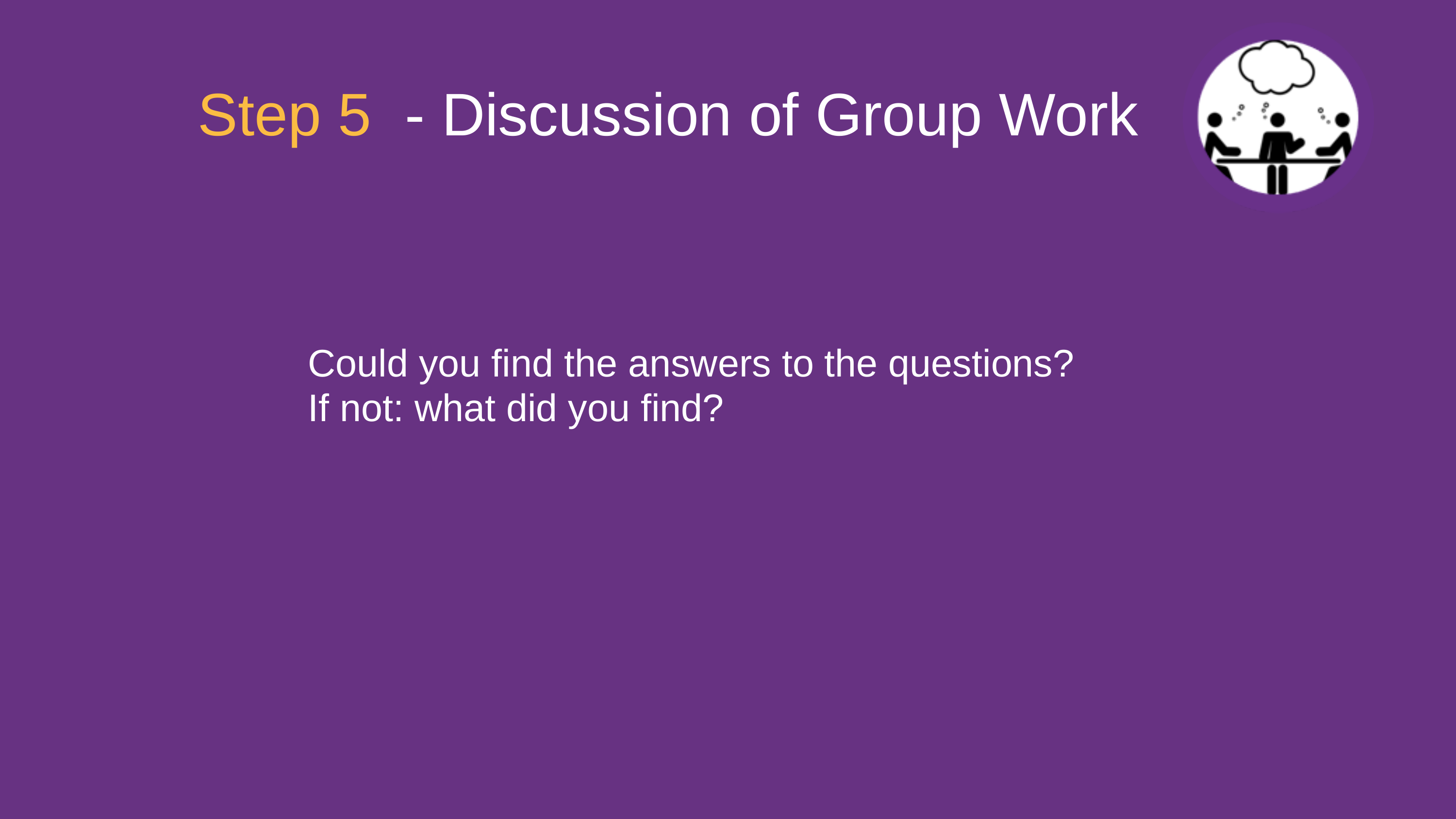

Step 5  - Discussion of Group Work
Could you find the answers to the questions?
If not: what did you find?